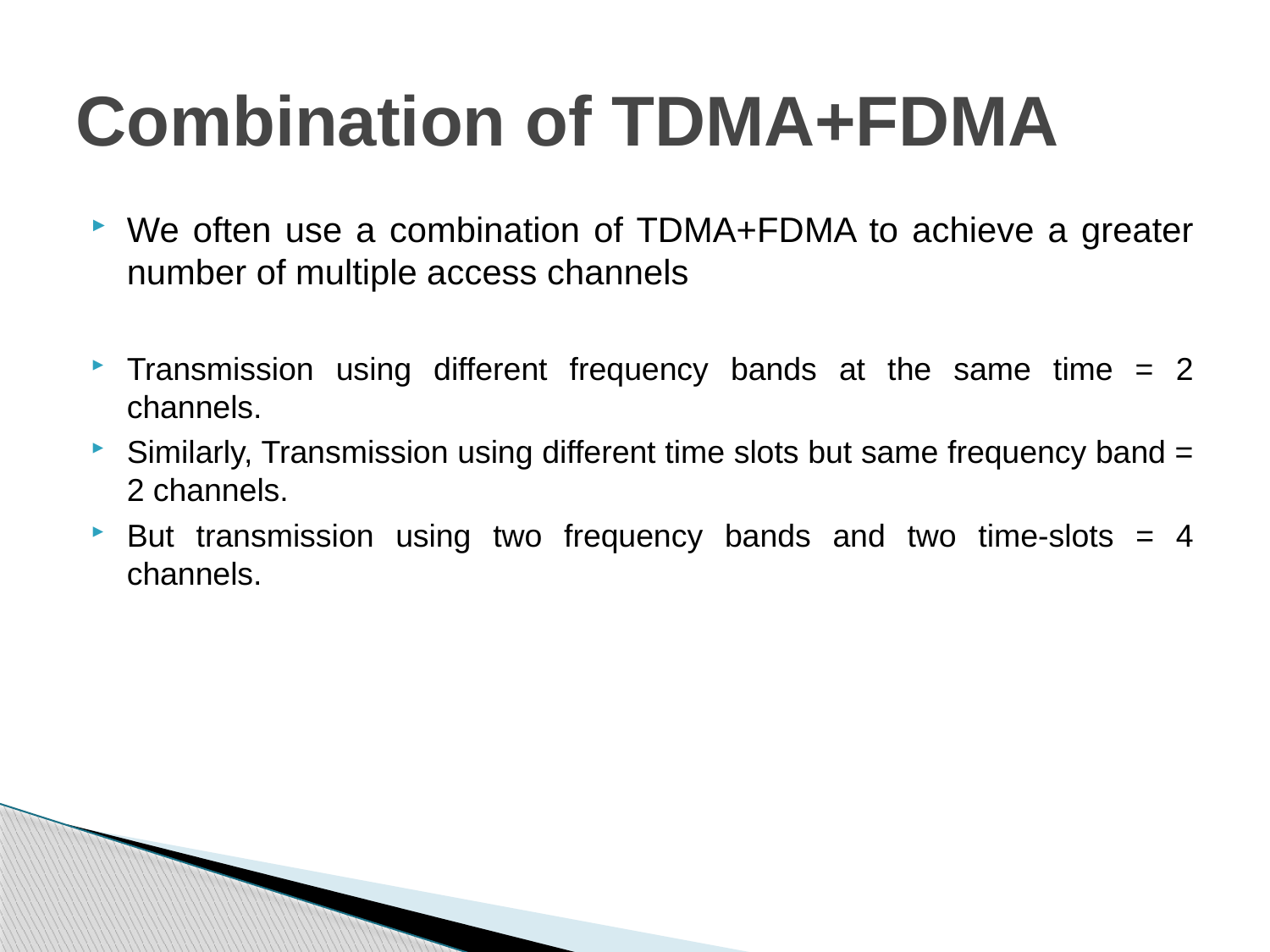

# Combination of TDMA+FDMA
We often use a combination of TDMA+FDMA to achieve a greater number of multiple access channels

Transmission using different frequency bands at the same time = 2 channels.
Similarly, Transmission using different time slots but same frequency band = 2 channels.
But transmission using two frequency bands and two time-slots = 4 channels.